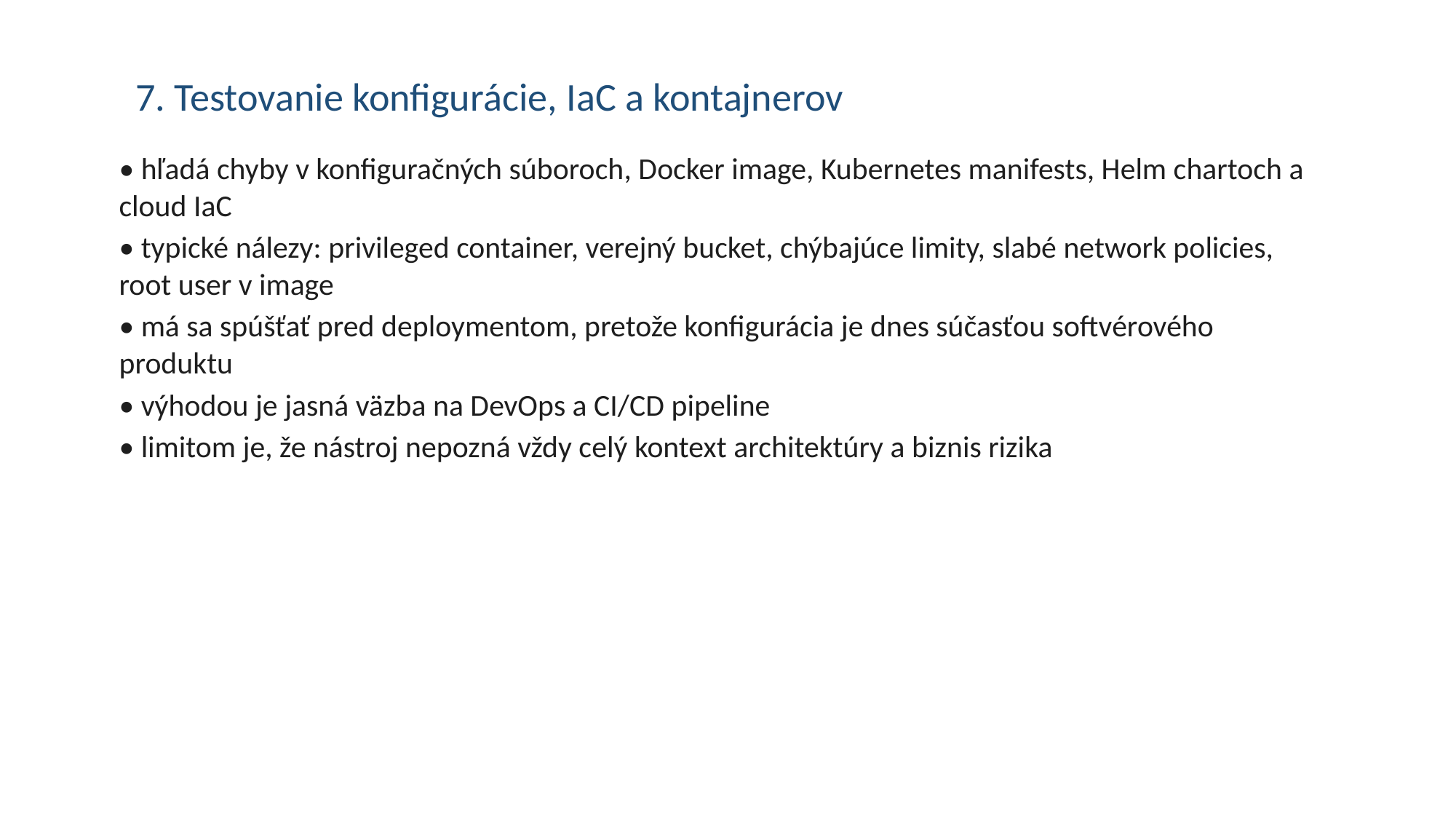

# 7. Testovanie konfigurácie, IaC a kontajnerov
• hľadá chyby v konfiguračných súboroch, Docker image, Kubernetes manifests, Helm chartoch a cloud IaC
• typické nálezy: privileged container, verejný bucket, chýbajúce limity, slabé network policies, root user v image
• má sa spúšťať pred deploymentom, pretože konfigurácia je dnes súčasťou softvérového produktu
• výhodou je jasná väzba na DevOps a CI/CD pipeline
• limitom je, že nástroj nepozná vždy celý kontext architektúry a biznis rizika